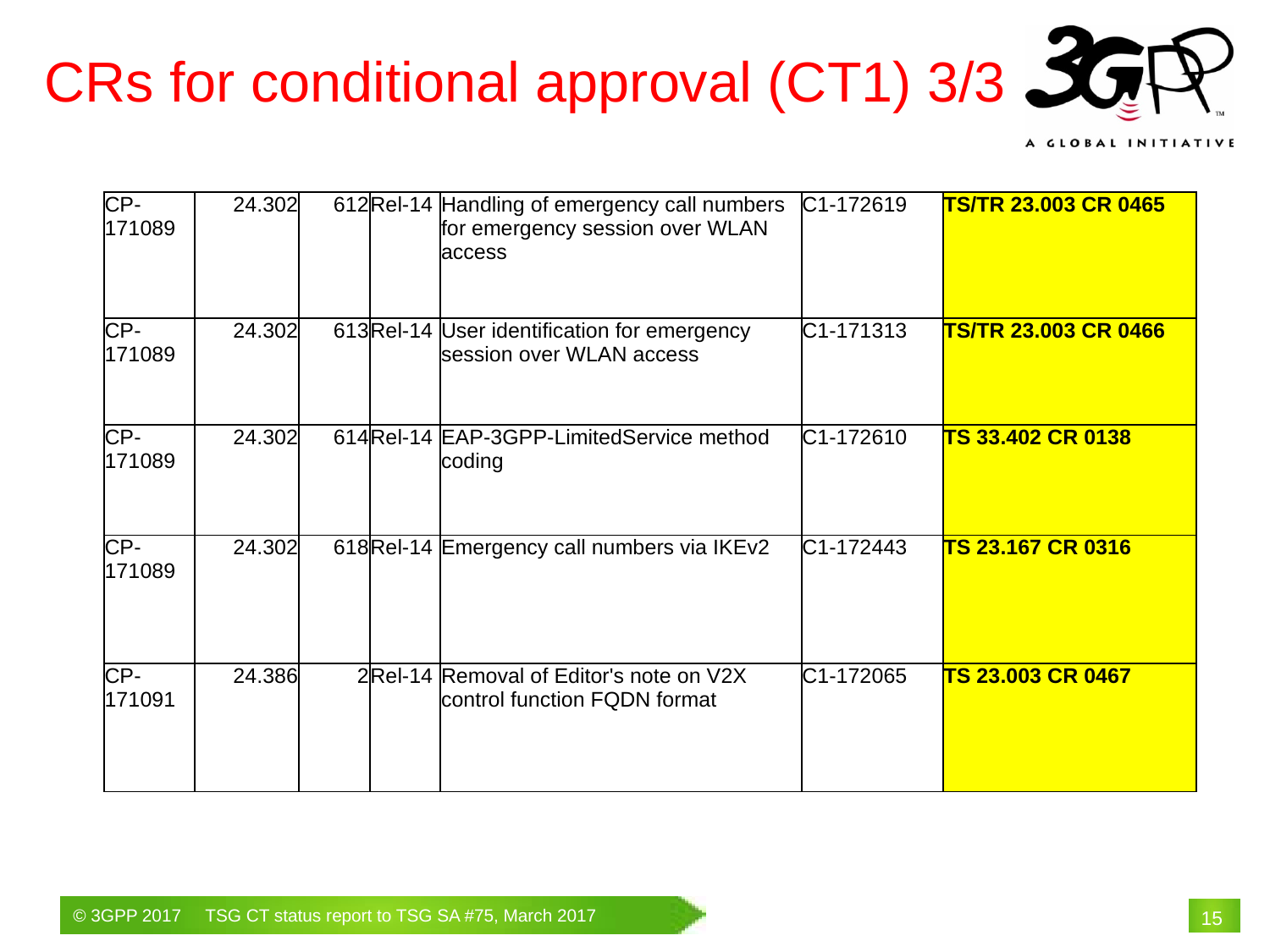

CRs for conditional approval (CT1) 3/3

| CP-171089 | 24.302 | 612 | Rel-14 | Handling of emergency call numbers for emergency session over WLAN access | C1-172619 | TS/TR 23.003 CR 0465 |
| --- | --- | --- | --- | --- | --- | --- |
| CP-171089 | 24.302 | 613 | Rel-14 | User identification for emergency session over WLAN access | C1-171313 | TS/TR 23.003 CR 0466 |
| CP-171089 | 24.302 | 614 | Rel-14 | EAP-3GPP-LimitedService method coding | C1-172610 | TS 33.402 CR 0138 |
| CP-171089 | 24.302 | 618 | Rel-14 | Emergency call numbers via IKEv2 | C1-172443 | TS 23.167 CR 0316 |
| CP-171091 | 24.386 | 2 | Rel-14 | Removal of Editor's note on V2X control function FQDN format | C1-172065 | TS 23.003 CR 0467 |
# 15